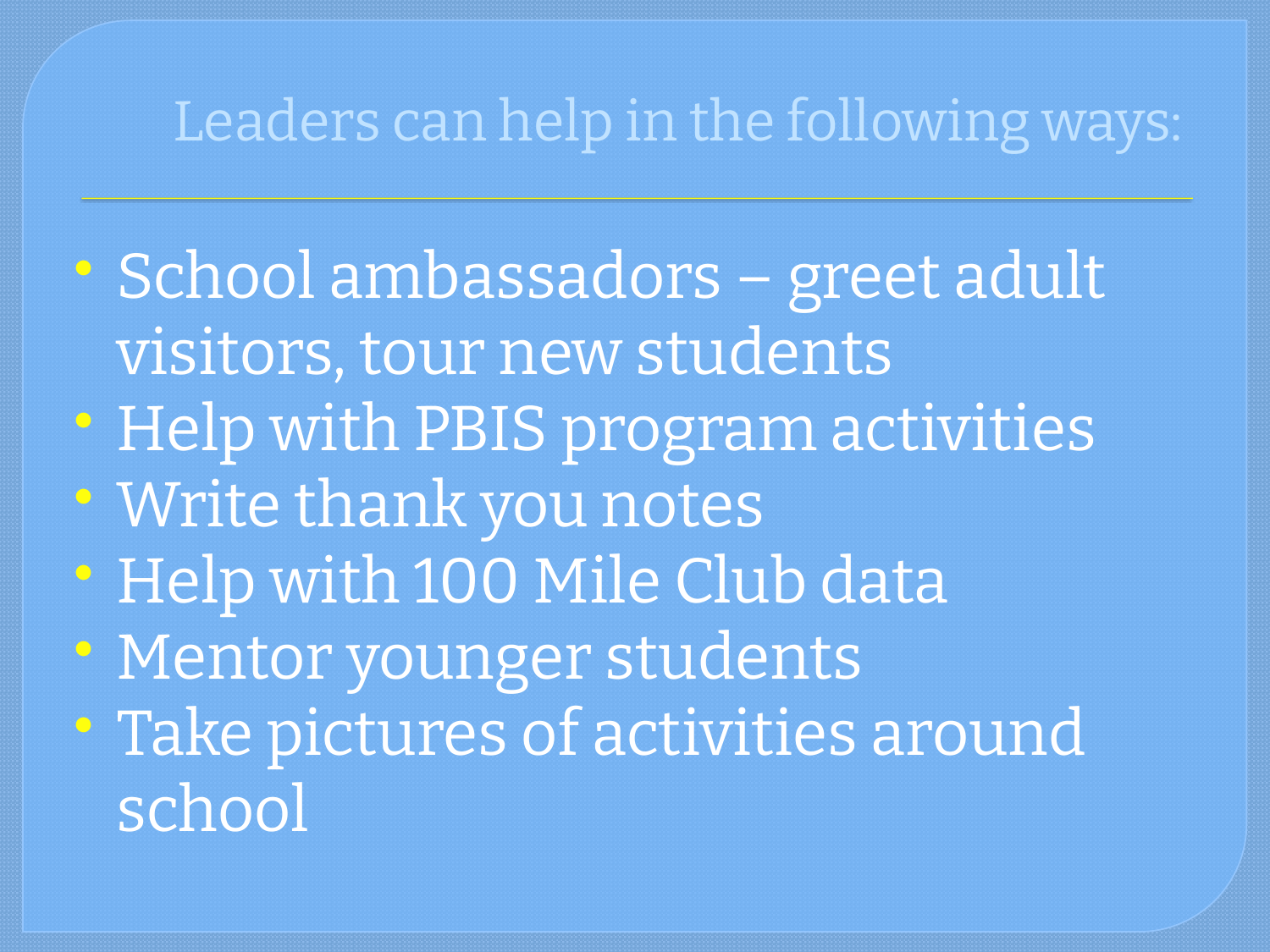

# Leaders can help in the following ways:
School ambassadors – greet adult visitors, tour new students
Help with PBIS program activities
Write thank you notes
Help with 100 Mile Club data
Mentor younger students
Take pictures of activities around school